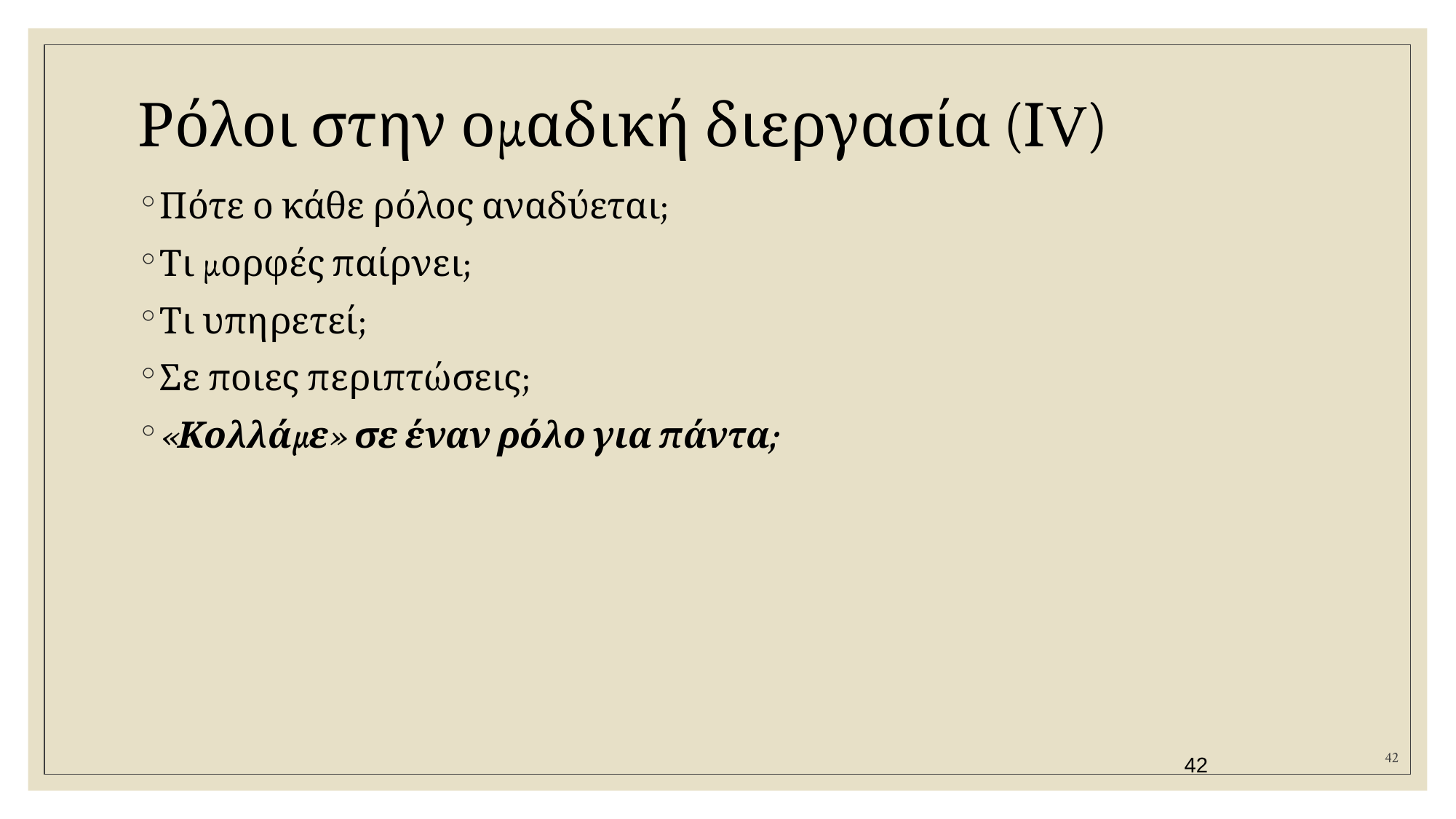

Ρόλοι στην ομαδική διεργασία (ΙV)
Πότε ο κάθε ρόλος αναδύεται;
Τι μορφές παίρνει;
Τι υπηρετεί;
Σε ποιες περιπτώσεις;
«Κολλάμε» σε έναν ρόλο για πάντα;

42
42